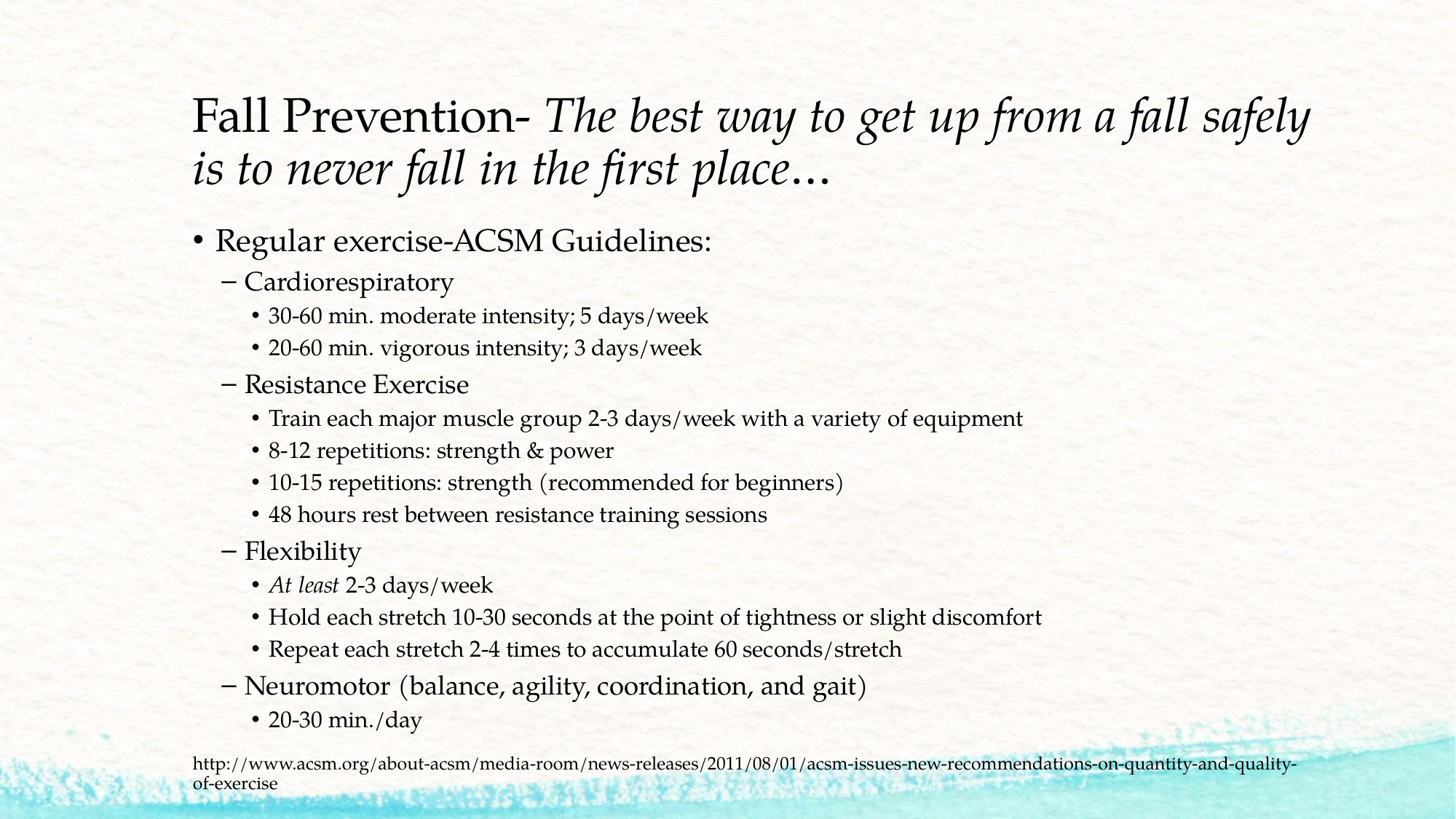

# Fall Prevention- The best way to get up from a fall safely is to never fall in the first place…
Regular exercise-ACSM Guidelines:
Cardiorespiratory
30-60 min. moderate intensity; 5 days/week
20-60 min. vigorous intensity; 3 days/week
Resistance Exercise
Train each major muscle group 2-3 days/week with a variety of equipment
8-12 repetitions: strength & power
10-15 repetitions: strength (recommended for beginners)
48 hours rest between resistance training sessions
Flexibility
At least 2-3 days/week
Hold each stretch 10-30 seconds at the point of tightness or slight discomfort
Repeat each stretch 2-4 times to accumulate 60 seconds/stretch
Neuromotor (balance, agility, coordination, and gait)
20-30 min./day
http://www.acsm.org/about-acsm/media-room/news-releases/2011/08/01/acsm-issues-new-recommendations-on-quantity-and-quality-of-exercise